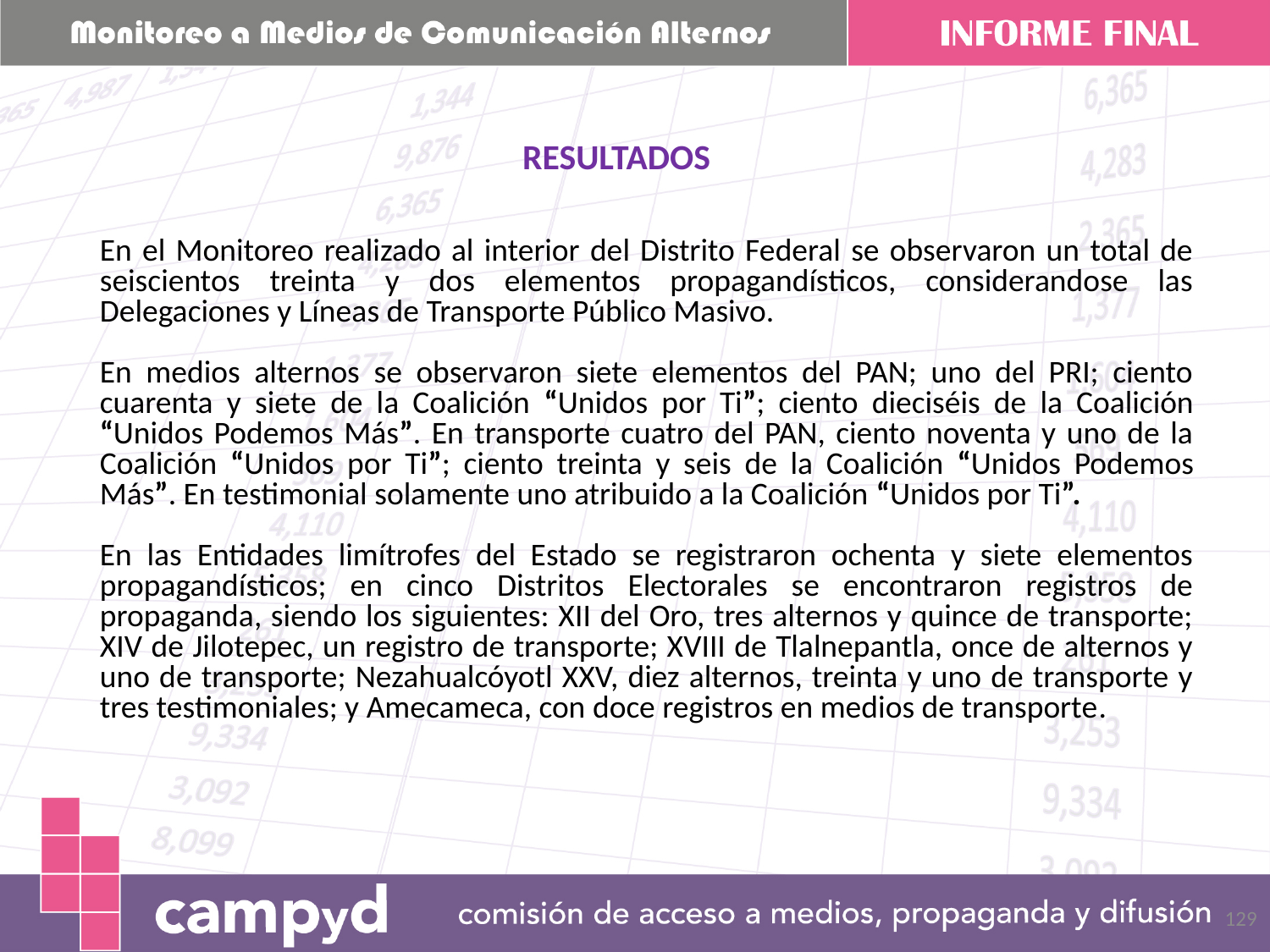

RESULTADOS

En el Monitoreo realizado al interior del Distrito Federal se observaron un total de seiscientos treinta y dos elementos propagandísticos, considerandose las Delegaciones y Líneas de Transporte Público Masivo.

En medios alternos se observaron siete elementos del PAN; uno del PRI; ciento cuarenta y siete de la Coalición “Unidos por Ti”; ciento dieciséis de la Coalición “Unidos Podemos Más”. En transporte cuatro del PAN, ciento noventa y uno de la Coalición “Unidos por Ti”; ciento treinta y seis de la Coalición “Unidos Podemos Más”. En testimonial solamente uno atribuido a la Coalición “Unidos por Ti”.

En las Entidades limítrofes del Estado se registraron ochenta y siete elementos propagandísticos; en cinco Distritos Electorales se encontraron registros de propaganda, siendo los siguientes: XII del Oro, tres alternos y quince de transporte; XIV de Jilotepec, un registro de transporte; XVIII de Tlalnepantla, once de alternos y uno de transporte; Nezahualcóyotl XXV, diez alternos, treinta y uno de transporte y tres testimoniales; y Amecameca, con doce registros en medios de transporte.
129